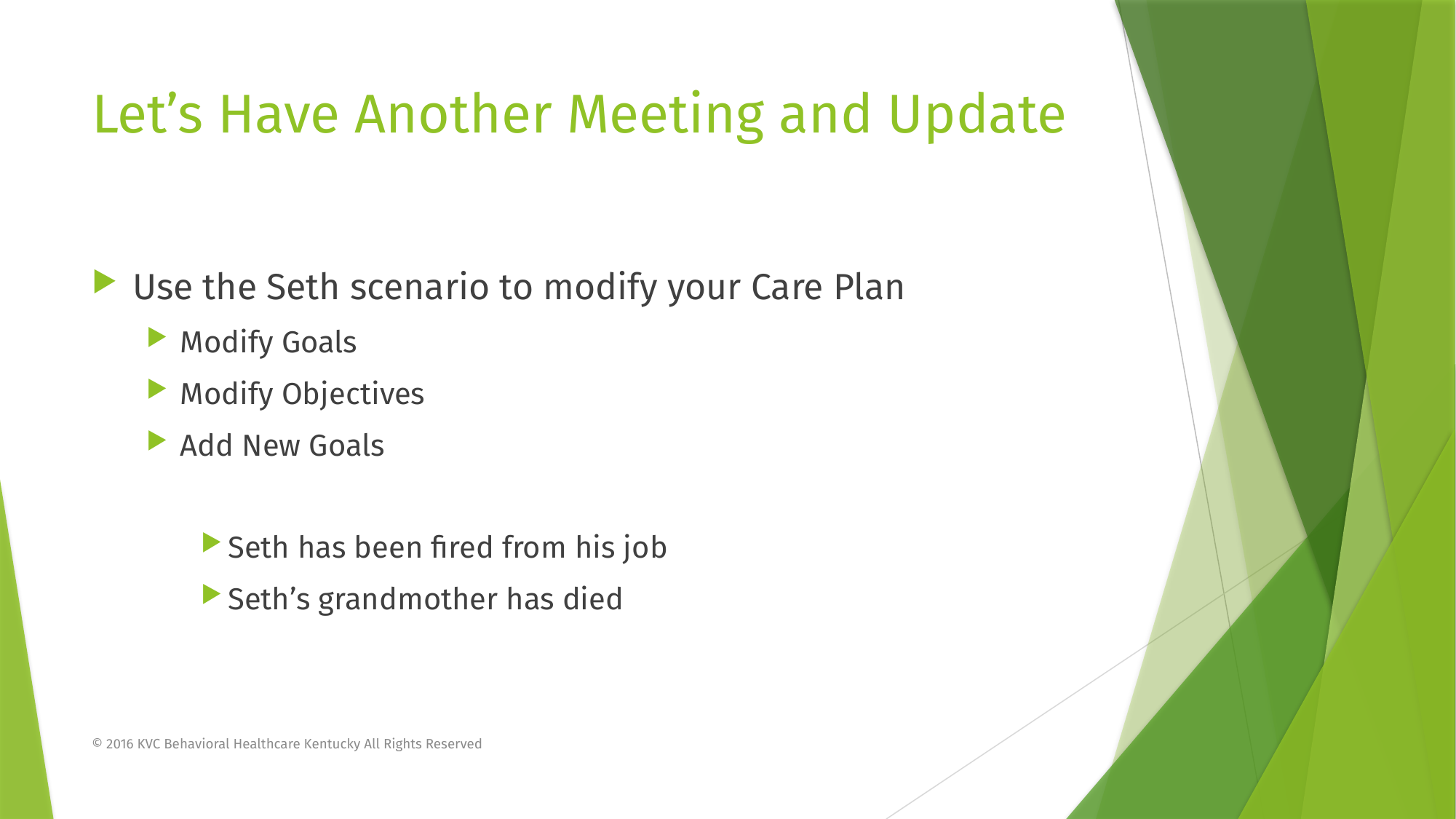

# Let’s Have Another Meeting and Update
Use the Seth scenario to modify your Care Plan
Modify Goals
Modify Objectives
Add New Goals

Seth has been fired from his job
Seth’s grandmother has died
© 2016 KVC Behavioral Healthcare Kentucky All Rights Reserved